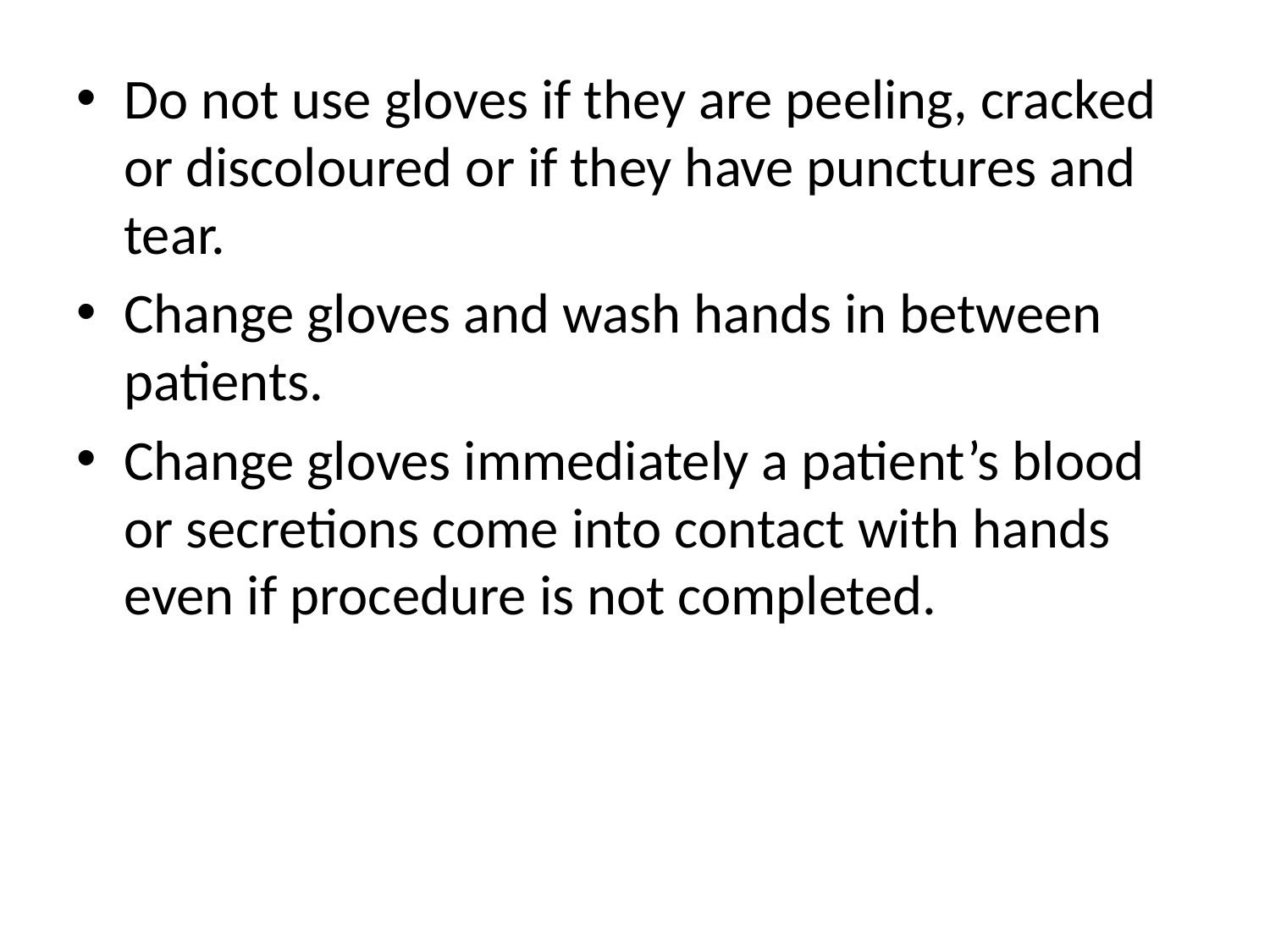

Do not use gloves if they are peeling, cracked or discoloured or if they have punctures and tear.
Change gloves and wash hands in between patients.
Change gloves immediately a patient’s blood or secretions come into contact with hands even if procedure is not completed.